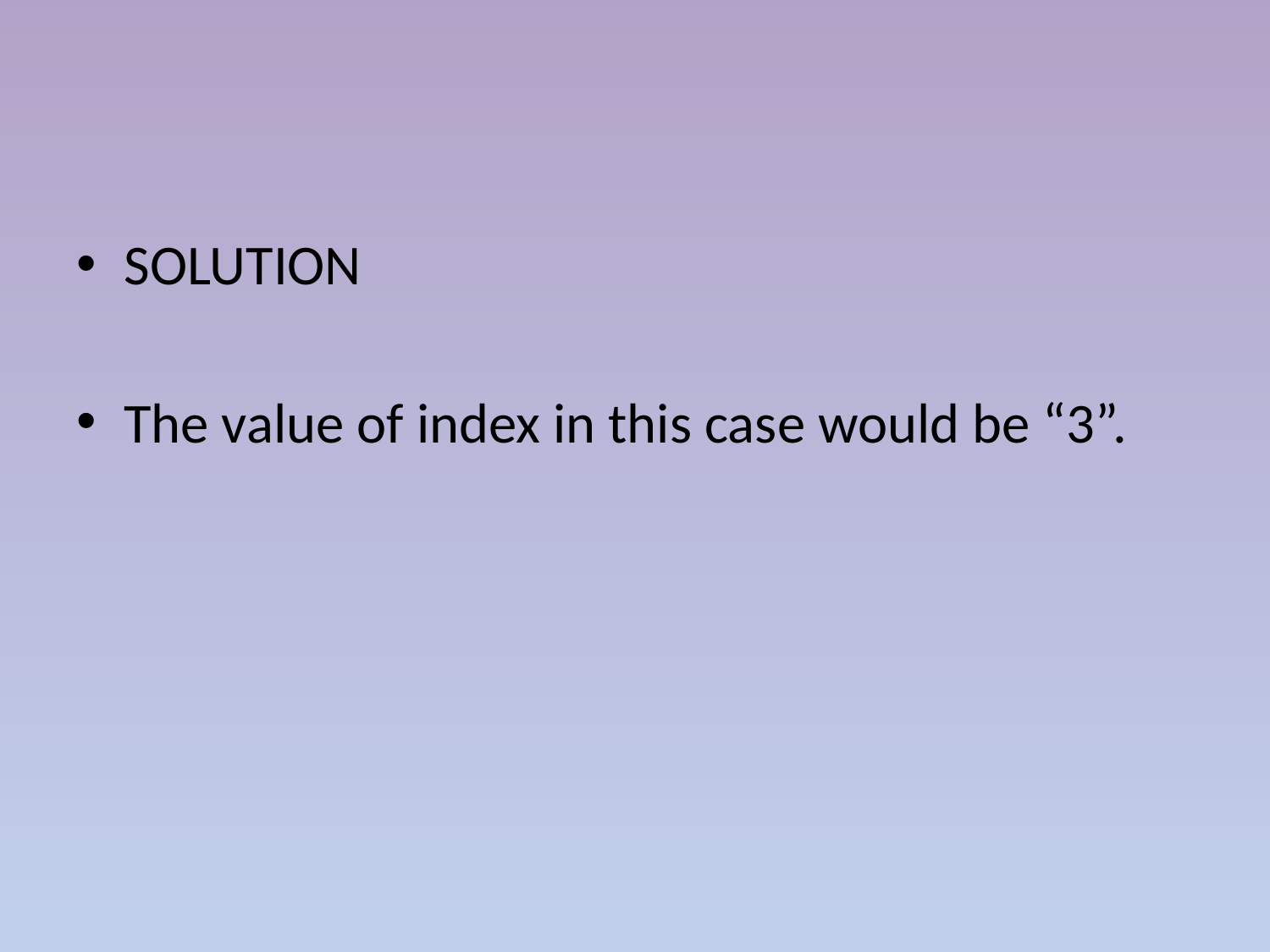

#
SOLUTION

The value of index in this case would be “3”.